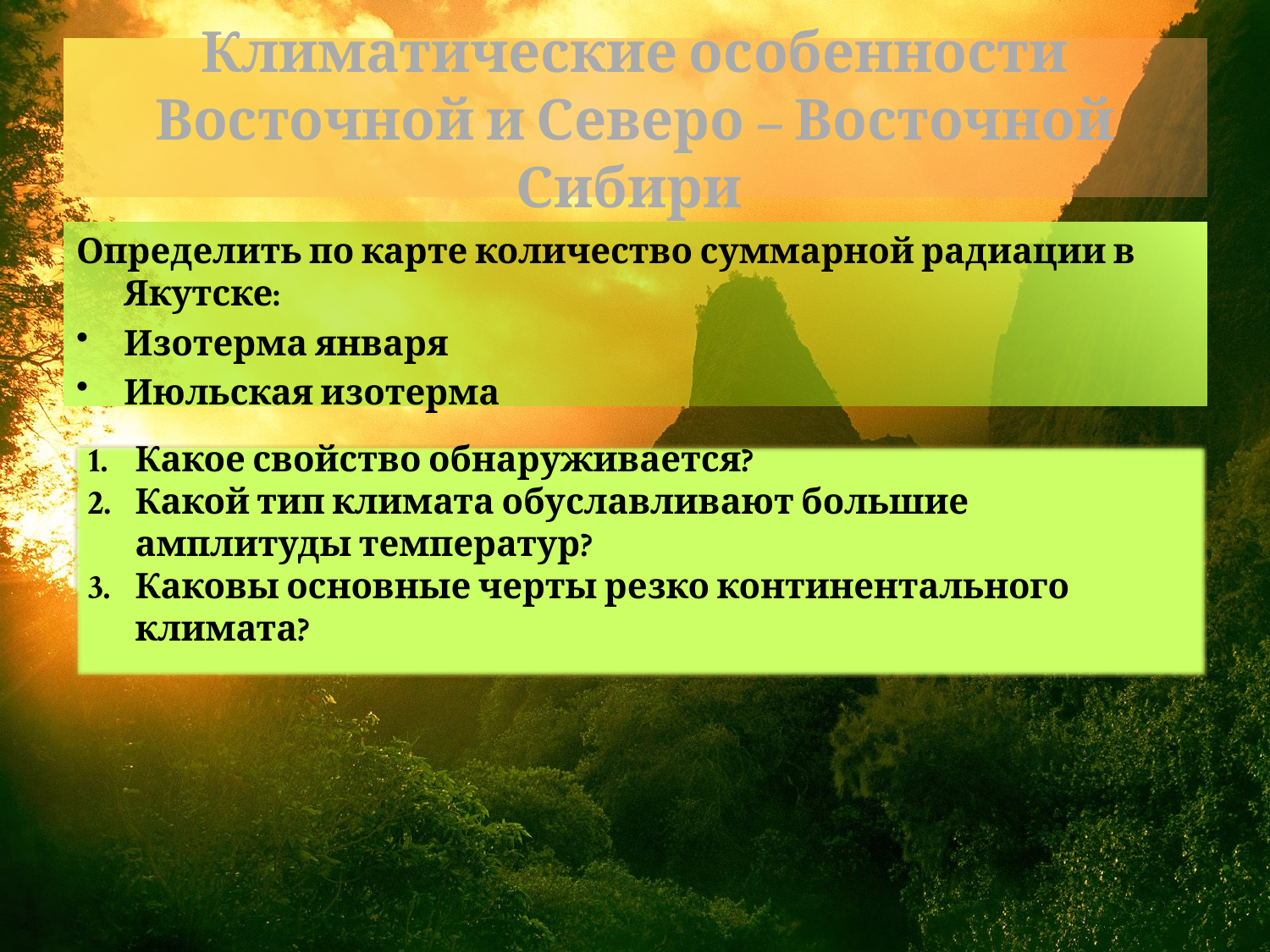

# Климатические особенности Восточной и Северо – Восточной Сибири
Определить по карте количество суммарной радиации в Якутске:
Изотерма января
Июльская изотерма

Какое свойство обнаруживается?
Какой тип климата обуславливают большие амплитуды температур?
Каковы основные черты резко континентального климата?